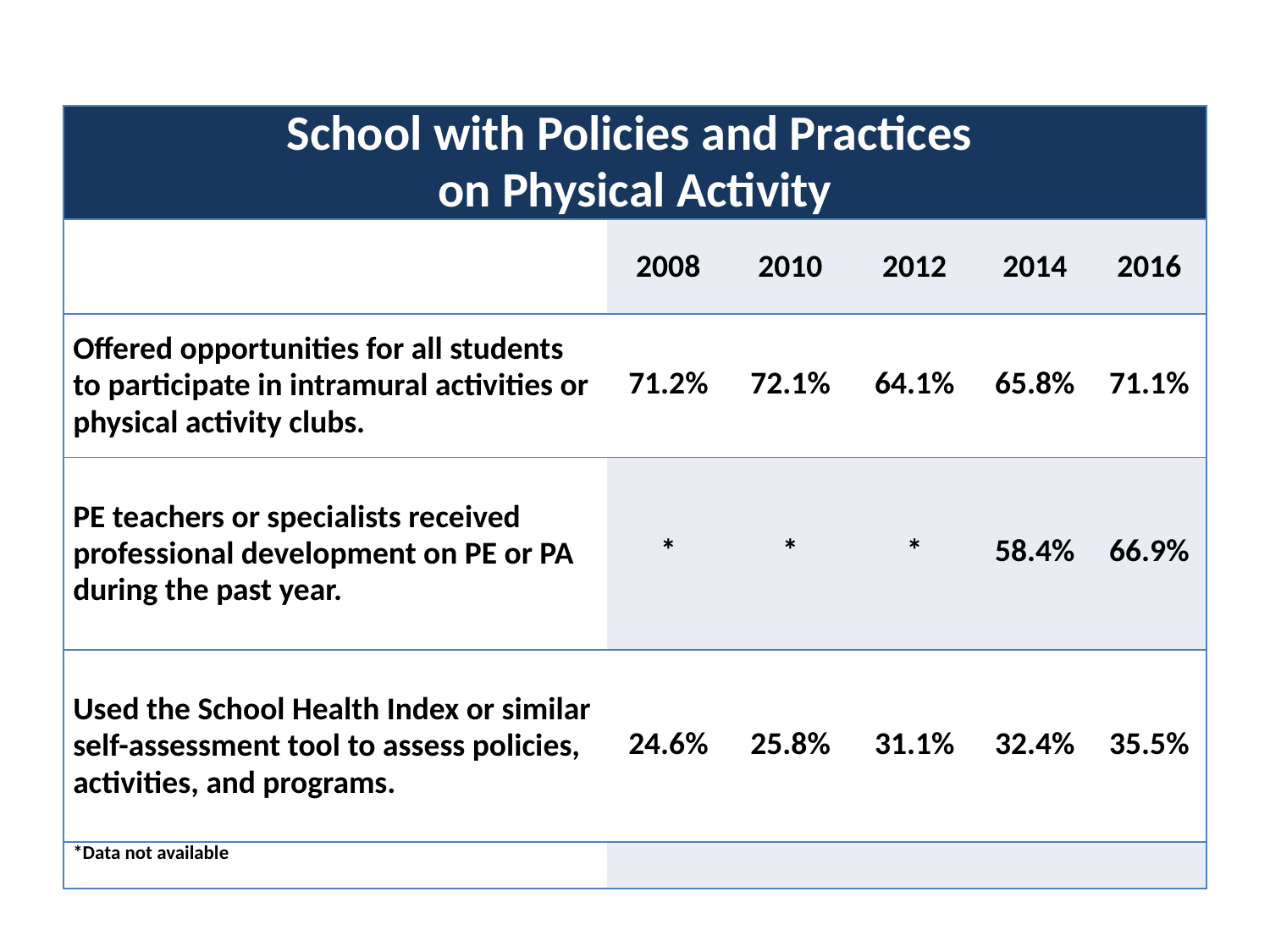

| School with Policies and Practices on Physical Activity |  |  |  |  |  |
| --- | --- | --- | --- | --- | --- |
|  | 2008 | 2010 | 2012 | 2014 | 2016 |
| Offered opportunities for all students to participate in intramural activities or physical activity clubs. | 71.2% | 72.1% | 64.1% | 65.8% | 71.1% |
| PE teachers or specialists received professional development on PE or PA during the past year. | \* | \* | \* | 58.4% | 66.9% |
| Used the School Health Index or similar self-assessment tool to assess policies, activities, and programs. | 24.6% | 25.8% | 31.1% | 32.4% | 35.5% |
| \*Data not available |  |  |  |  |  |